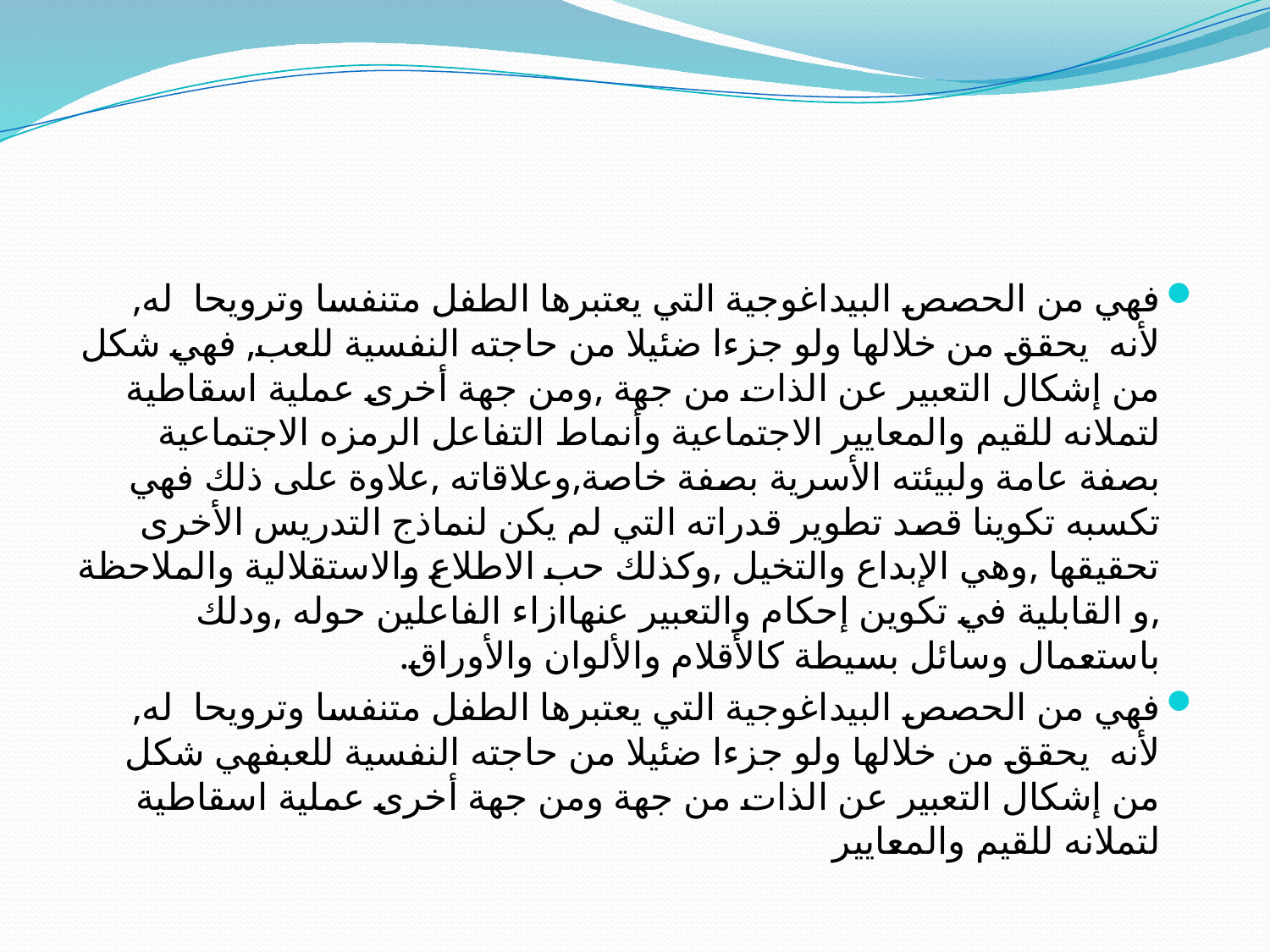

#
فهي من الحصص البيداغوجية التي يعتبرها الطفل متنفسا وترويحا  له, لأنه  يحقق من خلالها ولو جزءا ضئيلا من حاجته النفسية للعب, فهي شكل من إشكال التعبير عن الذات من جهة ,ومن جهة أخرى عملية اسقاطية لتملانه للقيم والمعايير الاجتماعية وأنماط التفاعل الرمزه الاجتماعية بصفة عامة ولبيئته الأسرية بصفة خاصة,وعلاقاته ,علاوة على ذلك فهي  تكسبه تكوينا قصد تطوير قدراته التي لم يكن لنماذج التدريس الأخرى تحقيقها ,وهي الإبداع والتخيل ,وكذلك حب الاطلاع والاستقلالية والملاحظة ,و القابلية في تكوين إحكام والتعبير عنهاازاء الفاعلين حوله ,ودلك باستعمال وسائل بسيطة كالأقلام والألوان والأوراق.
فهي من الحصص البيداغوجية التي يعتبرها الطفل متنفسا وترويحا  له, لأنه  يحقق من خلالها ولو جزءا ضئيلا من حاجته النفسية للعبفهي شكل من إشكال التعبير عن الذات من جهة ومن جهة أخرى عملية اسقاطية لتملانه للقيم والمعايير